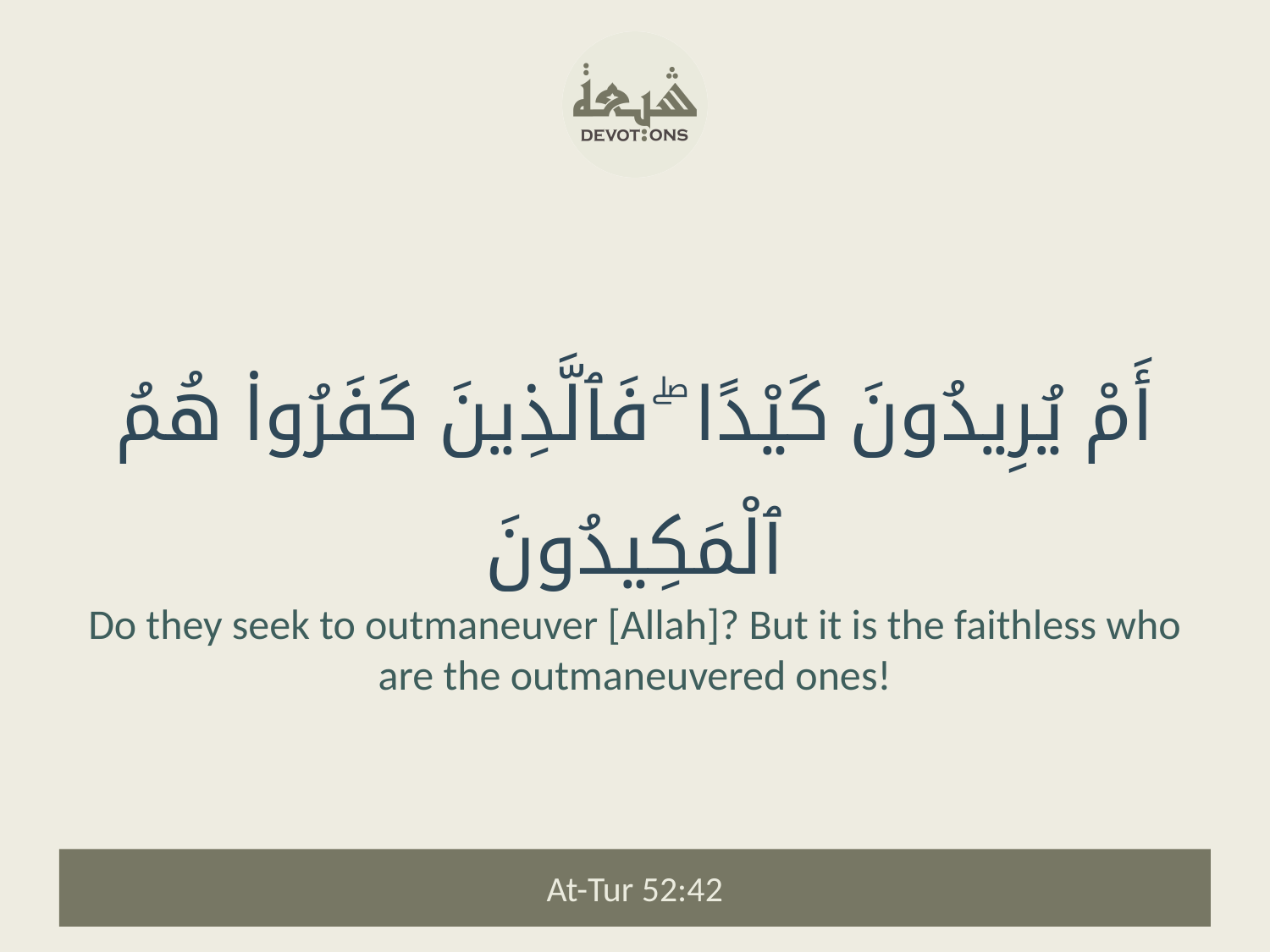

أَمْ يُرِيدُونَ كَيْدًا ۖ فَٱلَّذِينَ كَفَرُوا۟ هُمُ ٱلْمَكِيدُونَ
Do they seek to outmaneuver [Allah]? But it is the faithless who are the outmaneuvered ones!
At-Tur 52:42